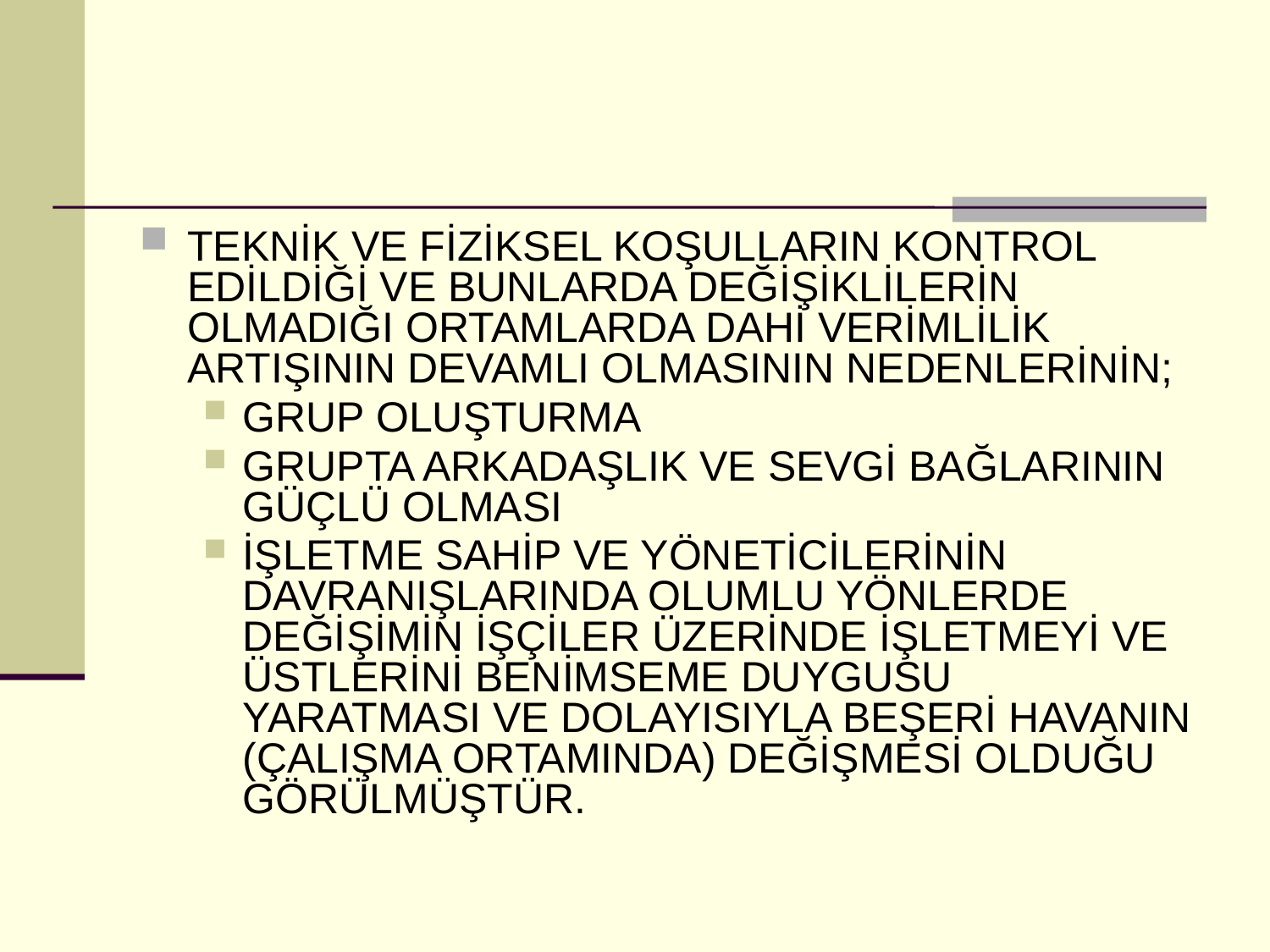

#
TEKNİK VE FİZİKSEL KOŞULLARIN KONTROL EDİLDİĞİ VE BUNLARDA DEĞİŞİKLİLERİN OLMADIĞI ORTAMLARDA DAHİ VERİMLİLİK ARTIŞININ DEVAMLI OLMASININ NEDENLERİNİN;
GRUP OLUŞTURMA
GRUPTA ARKADAŞLIK VE SEVGİ BAĞLARININ GÜÇLÜ OLMASI
İŞLETME SAHİP VE YÖNETİCİLERİNİN DAVRANIŞLARINDA OLUMLU YÖNLERDE DEĞİŞİMİN İŞÇİLER ÜZERİNDE İŞLETMEYİ VE ÜSTLERİNİ BENİMSEME DUYGUSU YARATMASI VE DOLAYISIYLA BEŞERİ HAVANIN (ÇALIŞMA ORTAMINDA) DEĞİŞMESİ OLDUĞU GÖRÜLMÜŞTÜR.